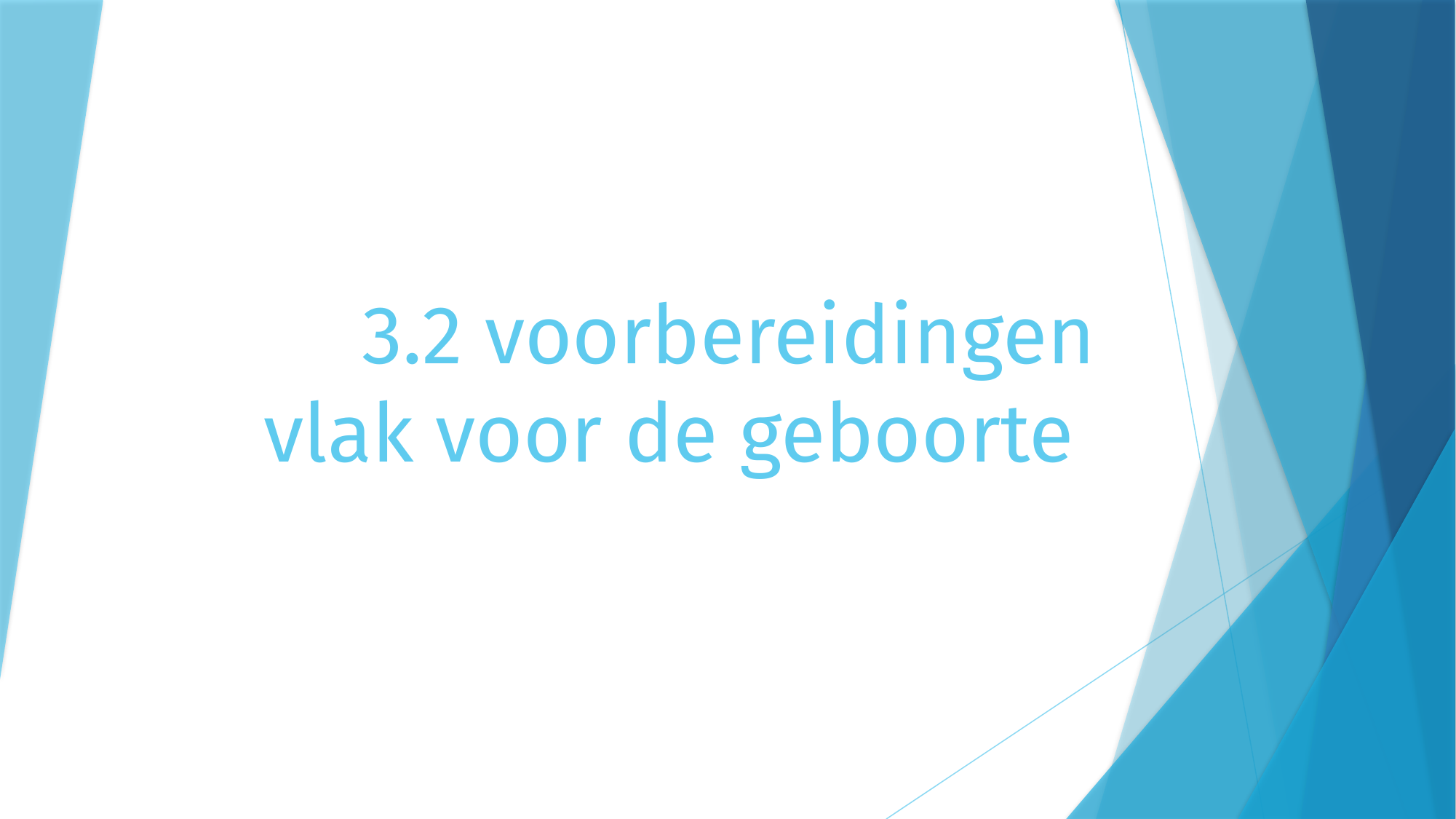

# 3.2 voorbereidingen vlak voor de geboorte